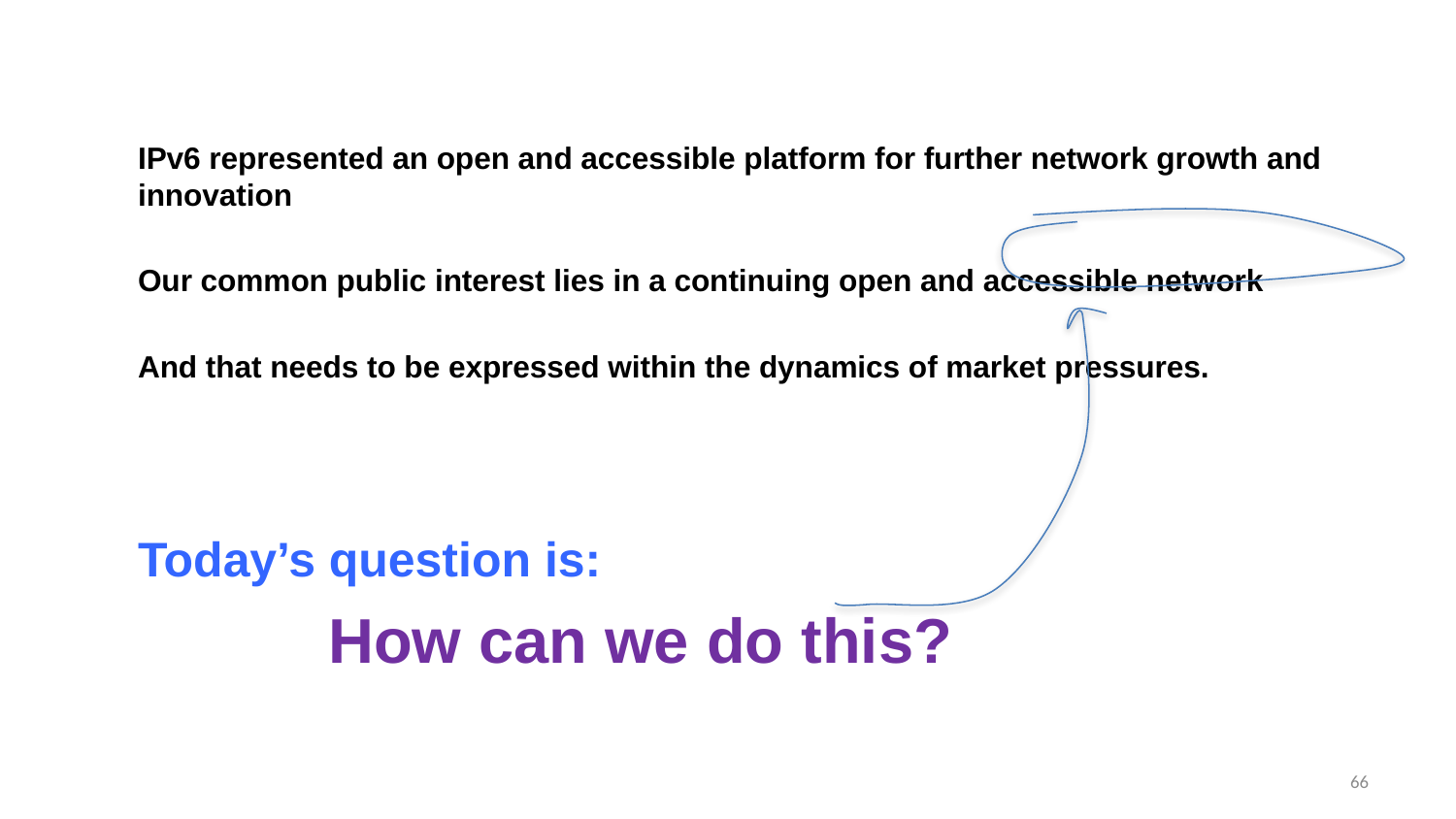

IPv6 represented an open and accessible platform for further network growth and innovation

Our common public interest lies in a continuing open and accessible network

And that needs to be expressed within the dynamics of market pressures.

Today’s question is:
              How can we do this?

66